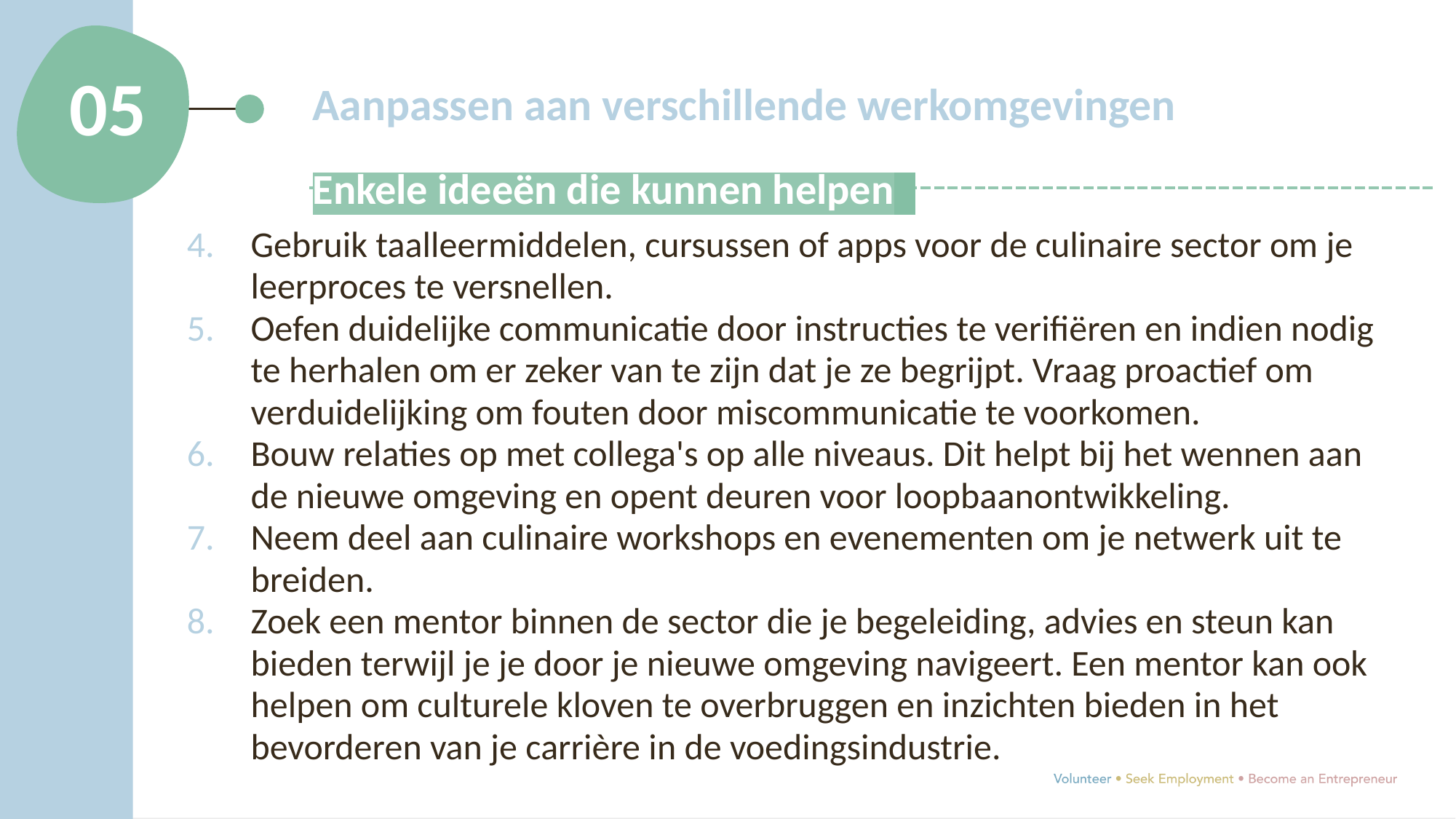

05
Aanpassen aan verschillende werkomgevingen

Enkele ideeën die kunnen helpen:
Gebruik taalleermiddelen, cursussen of apps voor de culinaire sector om je leerproces te versnellen.
Oefen duidelijke communicatie door instructies te verifiëren en indien nodig te herhalen om er zeker van te zijn dat je ze begrijpt. Vraag proactief om verduidelijking om fouten door miscommunicatie te voorkomen.
Bouw relaties op met collega's op alle niveaus. Dit helpt bij het wennen aan de nieuwe omgeving en opent deuren voor loopbaanontwikkeling.
Neem deel aan culinaire workshops en evenementen om je netwerk uit te breiden.
Zoek een mentor binnen de sector die je begeleiding, advies en steun kan bieden terwijl je je door je nieuwe omgeving navigeert. Een mentor kan ook helpen om culturele kloven te overbruggen en inzichten bieden in het bevorderen van je carrière in de voedingsindustrie.